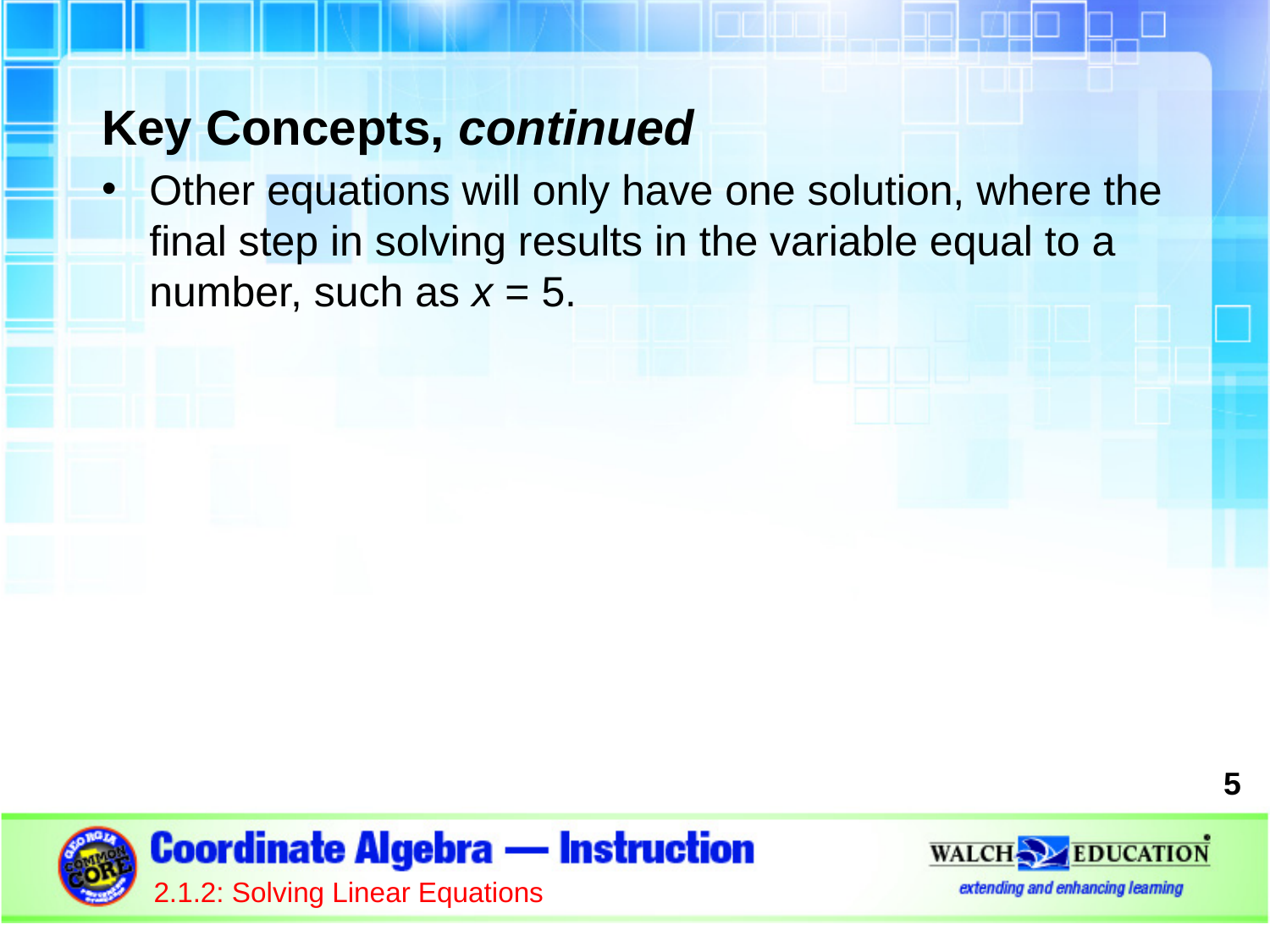

Key Concepts, continued
Other equations will only have one solution, where the final step in solving results in the variable equal to a number, such as x = 5.

5
2.1.2: Solving Linear Equations